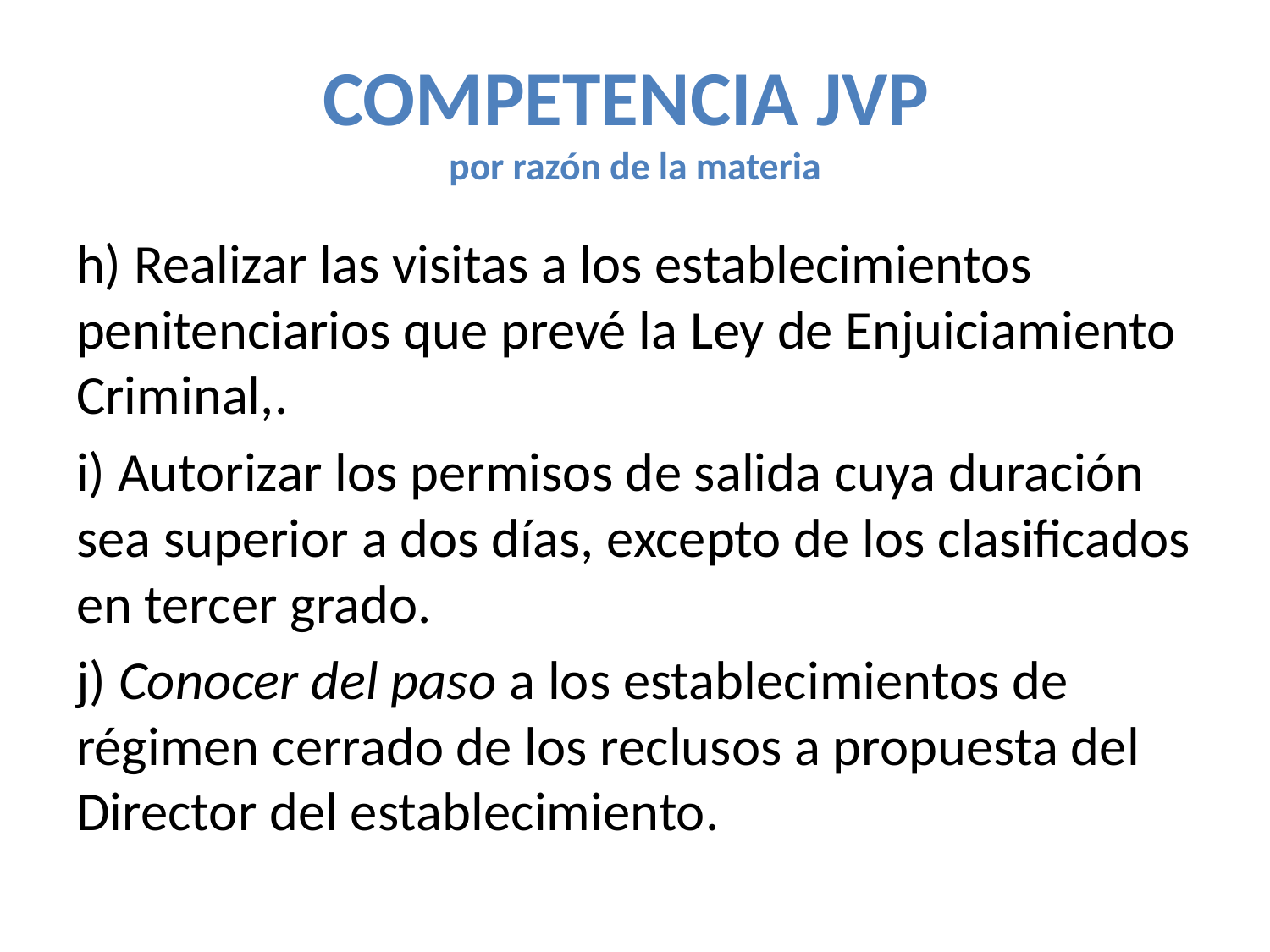

# COMPETENCIA JVP por razón de la materia
h) Realizar las visitas a los establecimientos penitenciarios que prevé la Ley de Enjuiciamiento Criminal,.
i) Autorizar los permisos de salida cuya duración sea superior a dos días, excepto de los clasificados en tercer grado.
j) Conocer del paso a los establecimientos de régimen cerrado de los reclusos a propuesta del Director del establecimiento.